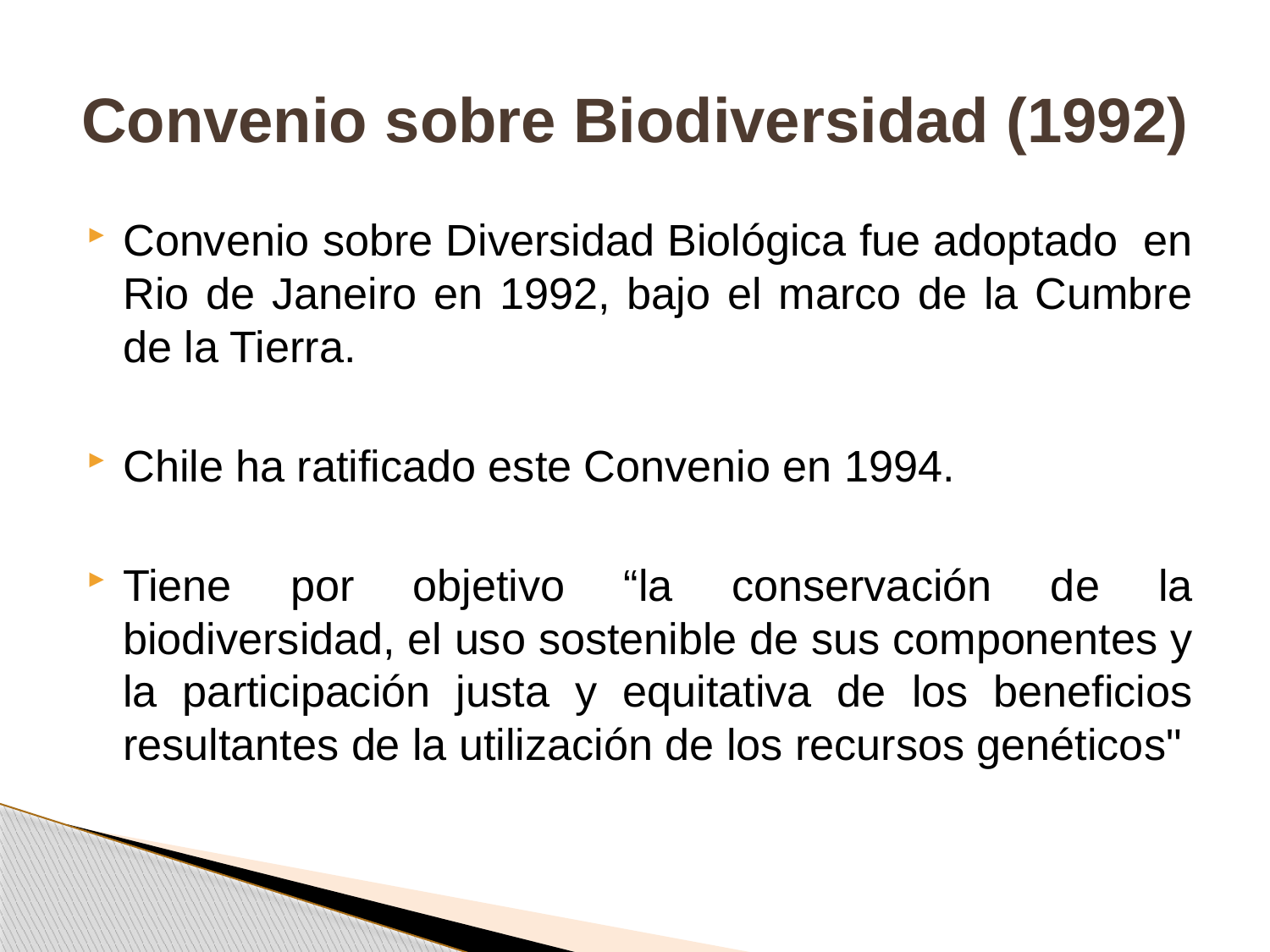

# Convenio sobre Biodiversidad (1992)
Convenio sobre Diversidad Biológica fue adoptado  en Rio de Janeiro en 1992, bajo el marco de la Cumbre de la Tierra.

Chile ha ratificado este Convenio en 1994.

Tiene por objetivo “la conservación de la biodiversidad, el uso sostenible de sus componentes y la participación justa y equitativa de los beneficios resultantes de la utilización de los recursos genéticos"